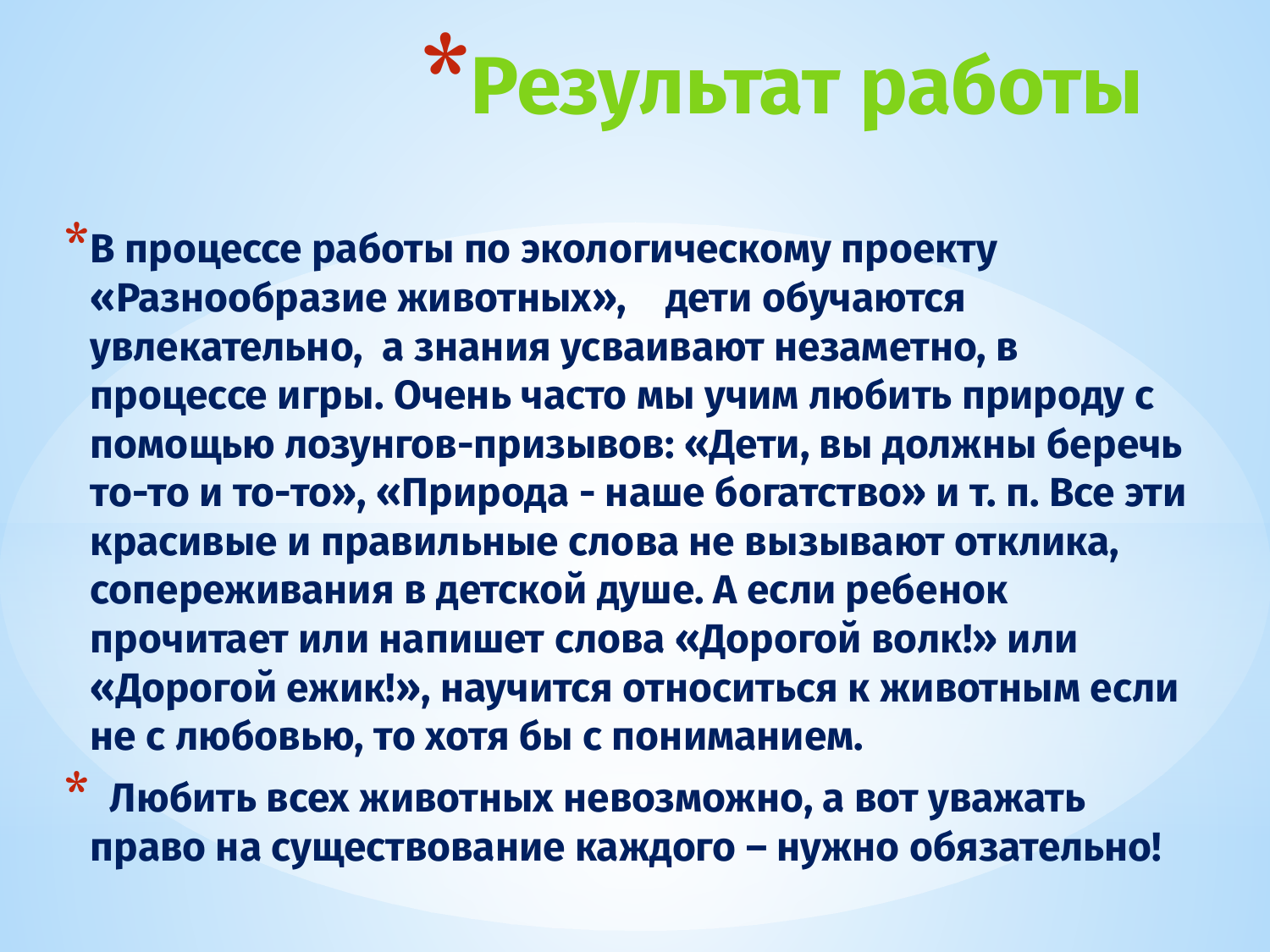

# Результат работы
В процессе работы по экологическому проекту «Разнообразие животных»,    дети обучаются увлекательно,  а знания усваивают незаметно, в процессе игры. Очень часто мы учим любить природу с помощью лозунгов-призывов: «Дети, вы должны беречь то-то и то-то», «Природа - наше богатство» и т. п. Все эти красивые и правильные слова не вызывают отклика, сопереживания в детской душе. А если ребенок прочитает или напишет слова «Дорогой волк!» или «Дорогой ежик!», научится относиться к животным если не с любовью, то хотя бы с пониманием.
  Любить всех животных невозможно, а вот уважать право на существование каждого – нужно обязательно!